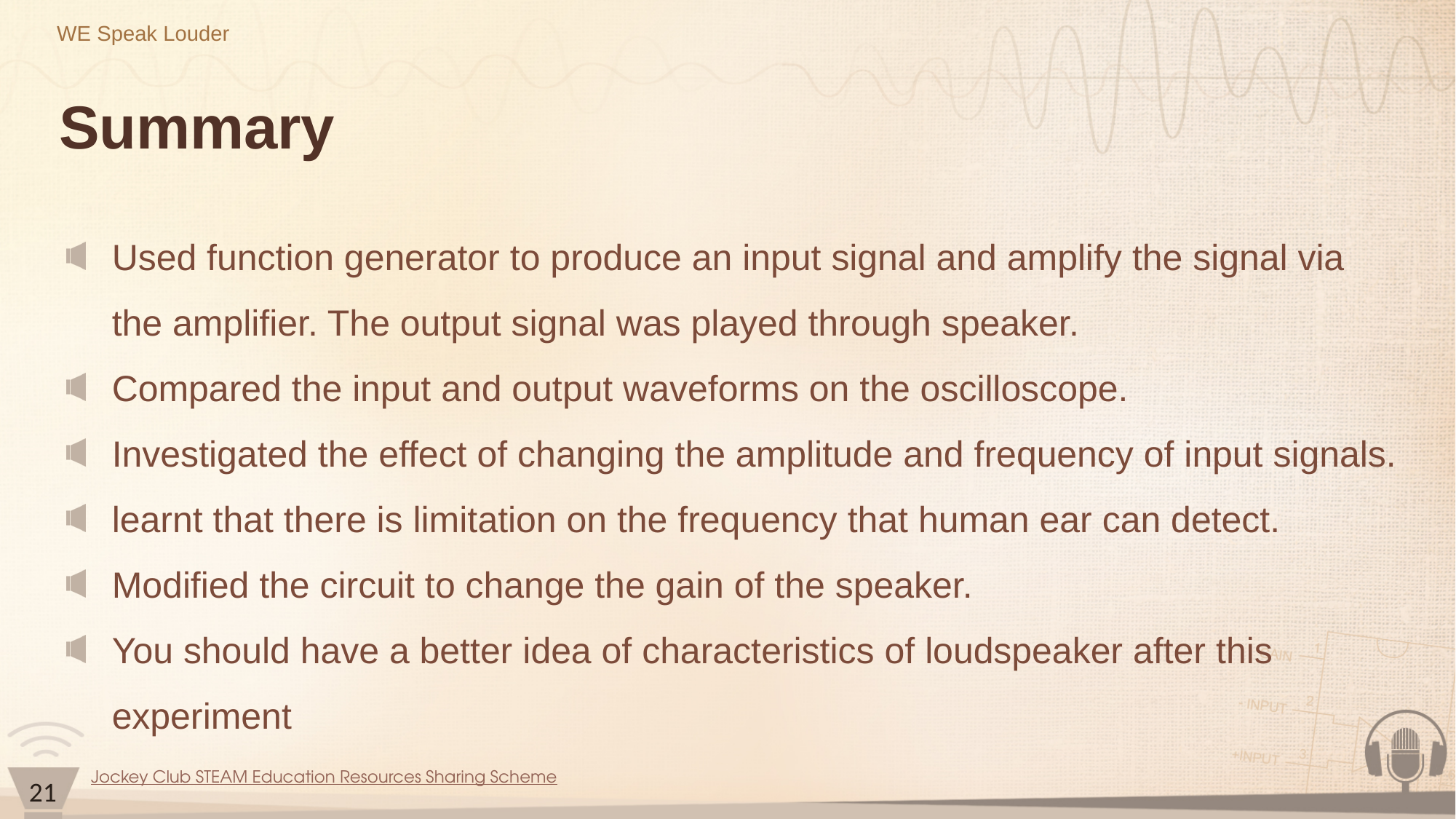

# Summary
Used function generator to produce an input signal and amplify the signal via the amplifier. The output signal was played through speaker.
Compared the input and output waveforms on the oscilloscope.
Investigated the effect of changing the amplitude and frequency of input signals.
learnt that there is limitation on the frequency that human ear can detect.
Modified the circuit to change the gain of the speaker.
You should have a better idea of characteristics of loudspeaker after this experiment

21